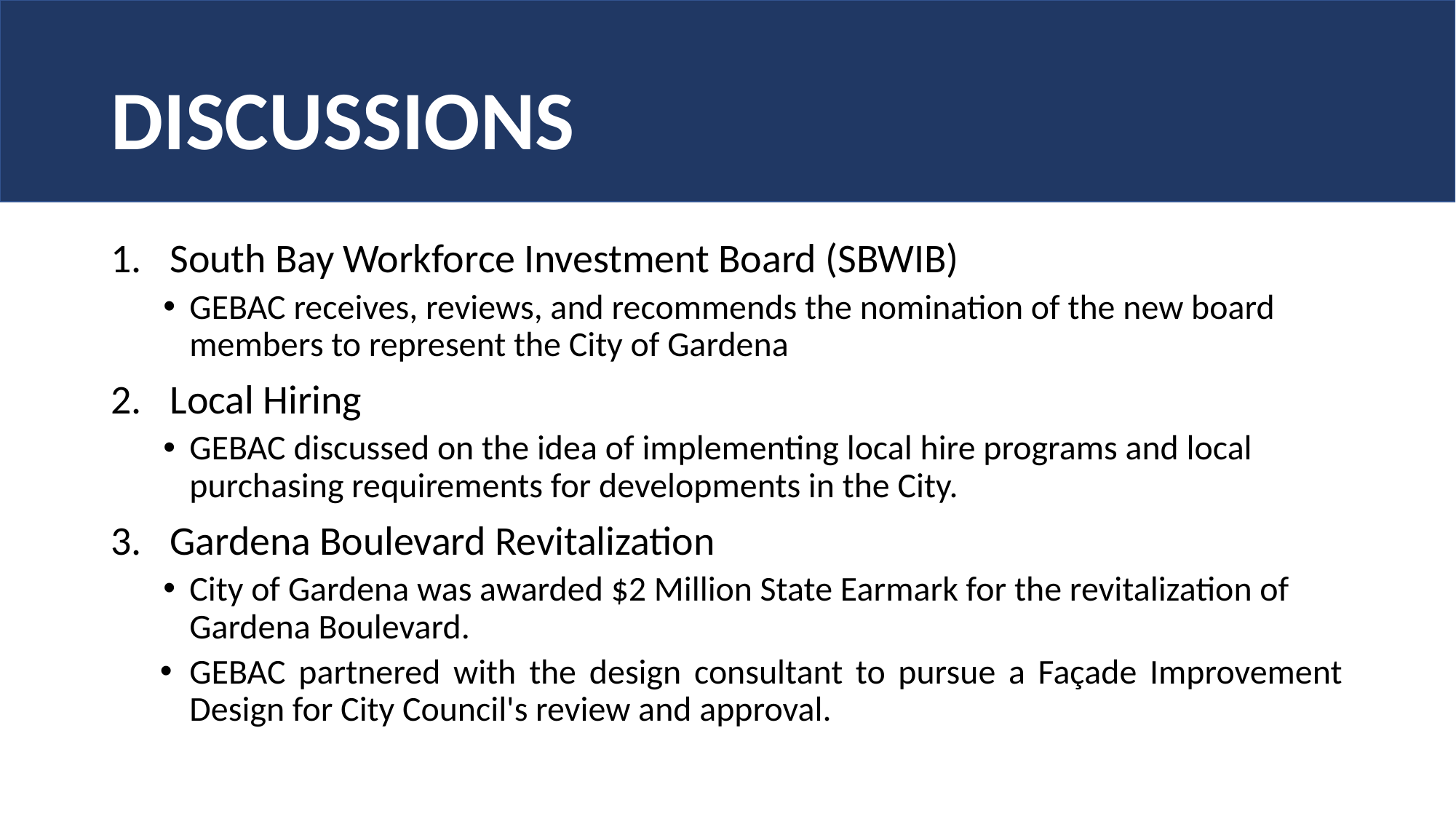

# DISCUSSIONS
South Bay Workforce Investment Board (SBWIB)
GEBAC receives, reviews, and recommends the nomination of the new board members to represent the City of Gardena
Local Hiring
GEBAC discussed on the idea of implementing local hire programs and local purchasing requirements for developments in the City.
Gardena Boulevard Revitalization
City of Gardena was awarded $2 Million State Earmark for the revitalization of Gardena Boulevard.
GEBAC partnered with the design consultant to pursue a Façade Improvement Design for City Council's review and approval.